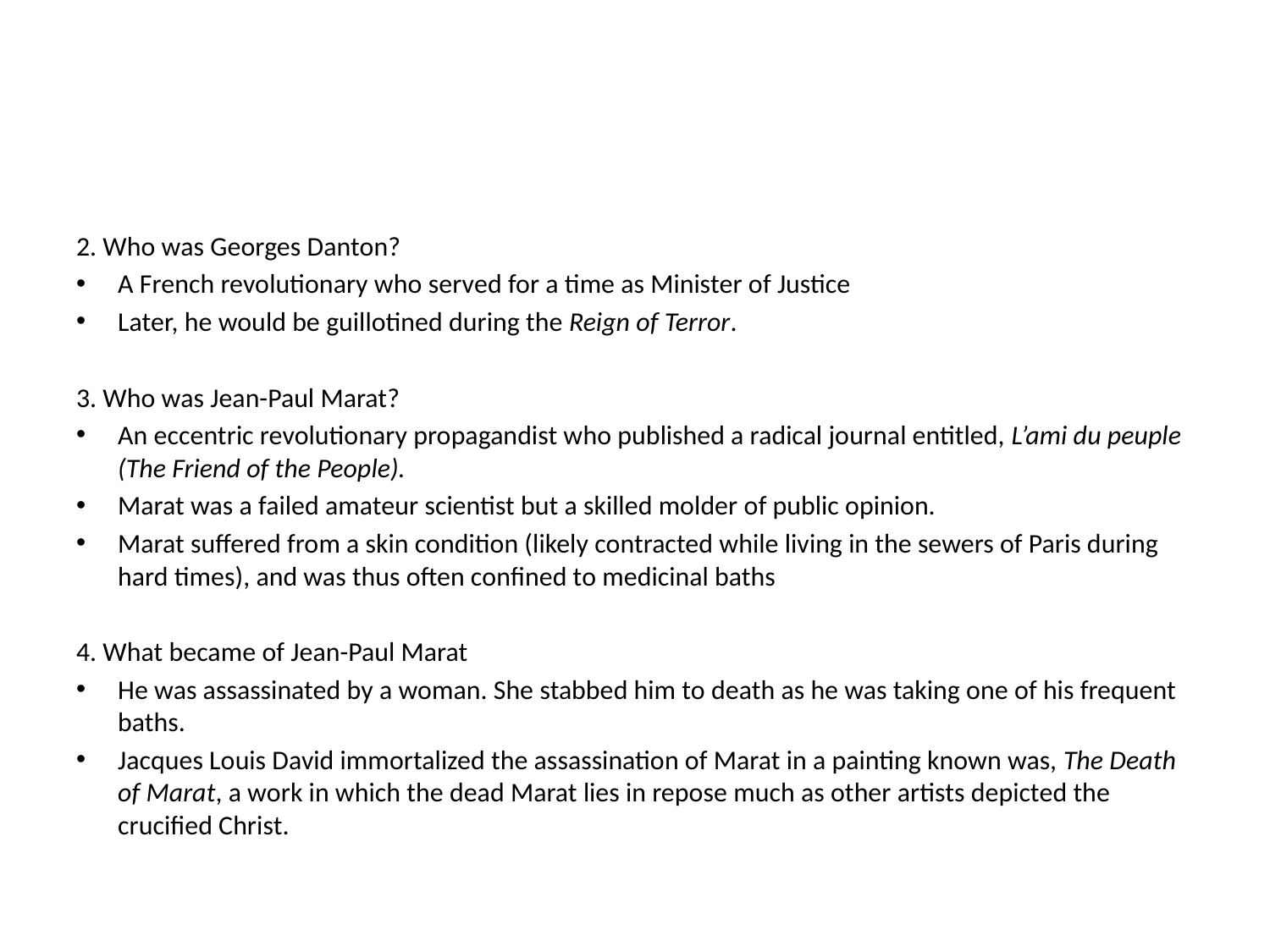

#
2. Who was Georges Danton?
A French revolutionary who served for a time as Minister of Justice
Later, he would be guillotined during the Reign of Terror.

3. Who was Jean-Paul Marat?
An eccentric revolutionary propagandist who published a radical journal entitled, L’ami du peuple (The Friend of the People).
Marat was a failed amateur scientist but a skilled molder of public opinion.
Marat suffered from a skin condition (likely contracted while living in the sewers of Paris during hard times), and was thus often confined to medicinal baths

4. What became of Jean-Paul Marat
He was assassinated by a woman. She stabbed him to death as he was taking one of his frequent baths.
Jacques Louis David immortalized the assassination of Marat in a painting known was, The Death of Marat, a work in which the dead Marat lies in repose much as other artists depicted the crucified Christ.